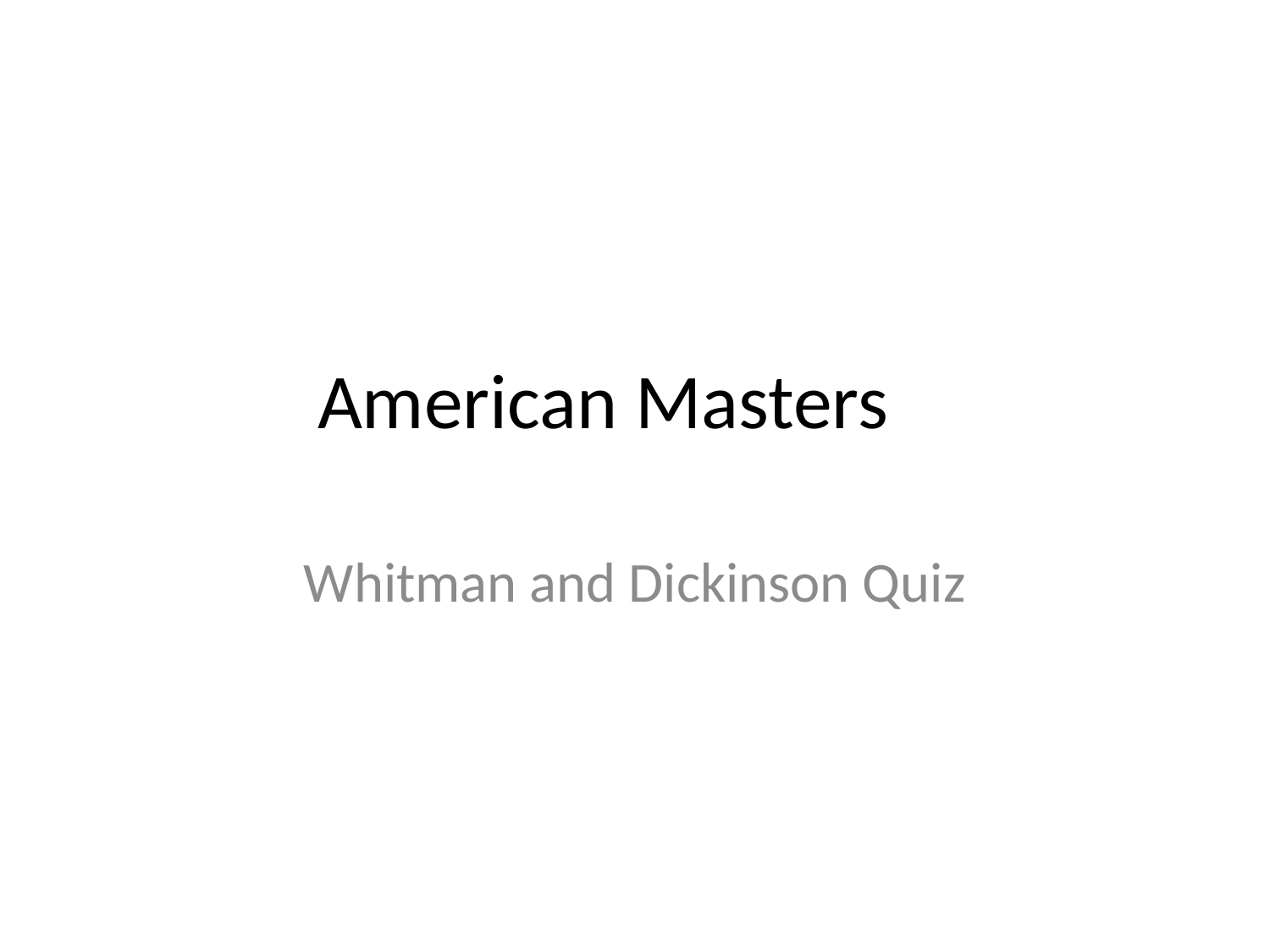

# American Masters
Whitman and Dickinson Quiz